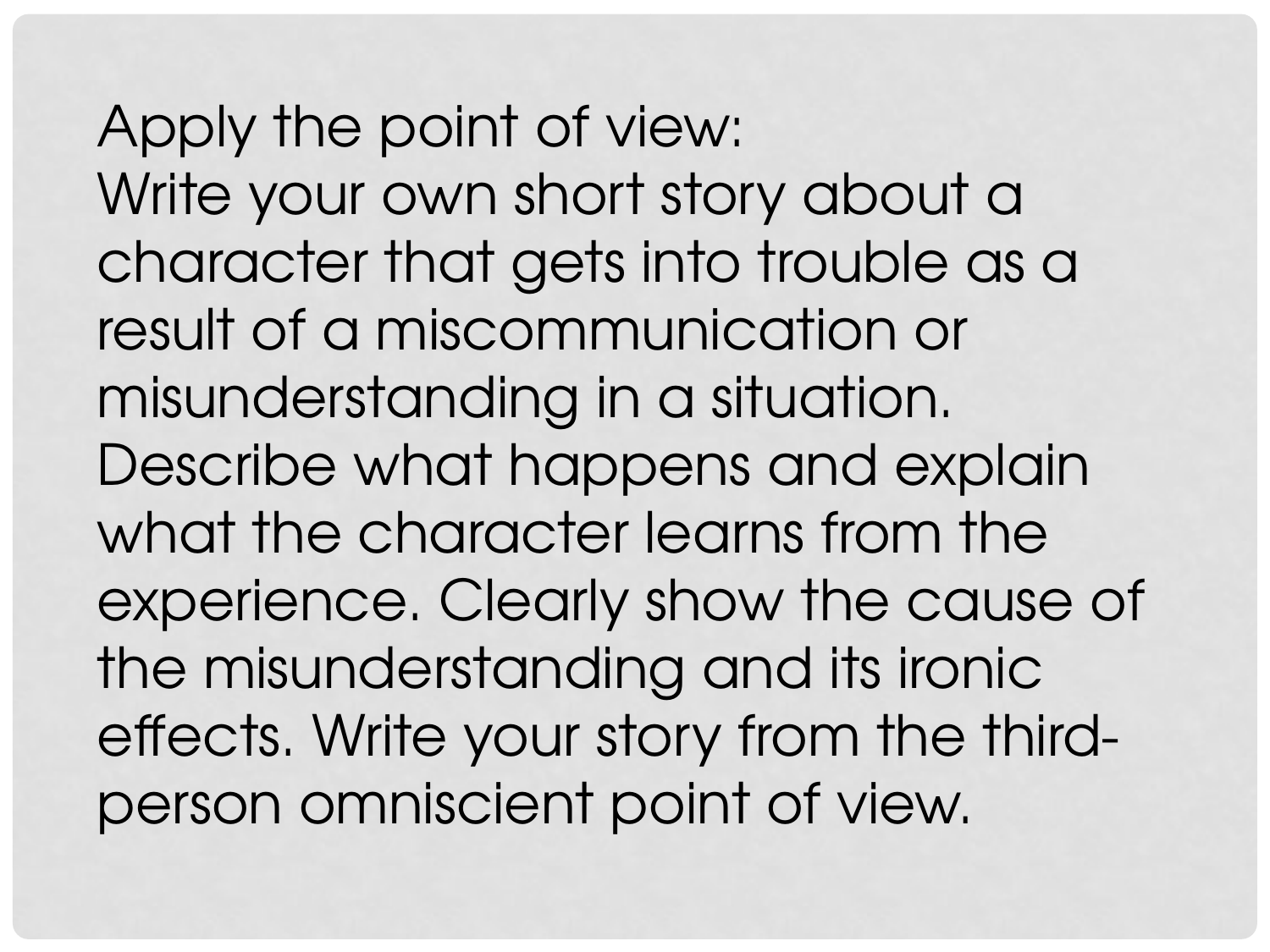

Apply the point of view:
Write your own short story about a character that gets into trouble as a result of a miscommunication or misunderstanding in a situation. Describe what happens and explain what the character learns from the experience. Clearly show the cause of the misunderstanding and its ironic effects. Write your story from the third-person omniscient point of view.